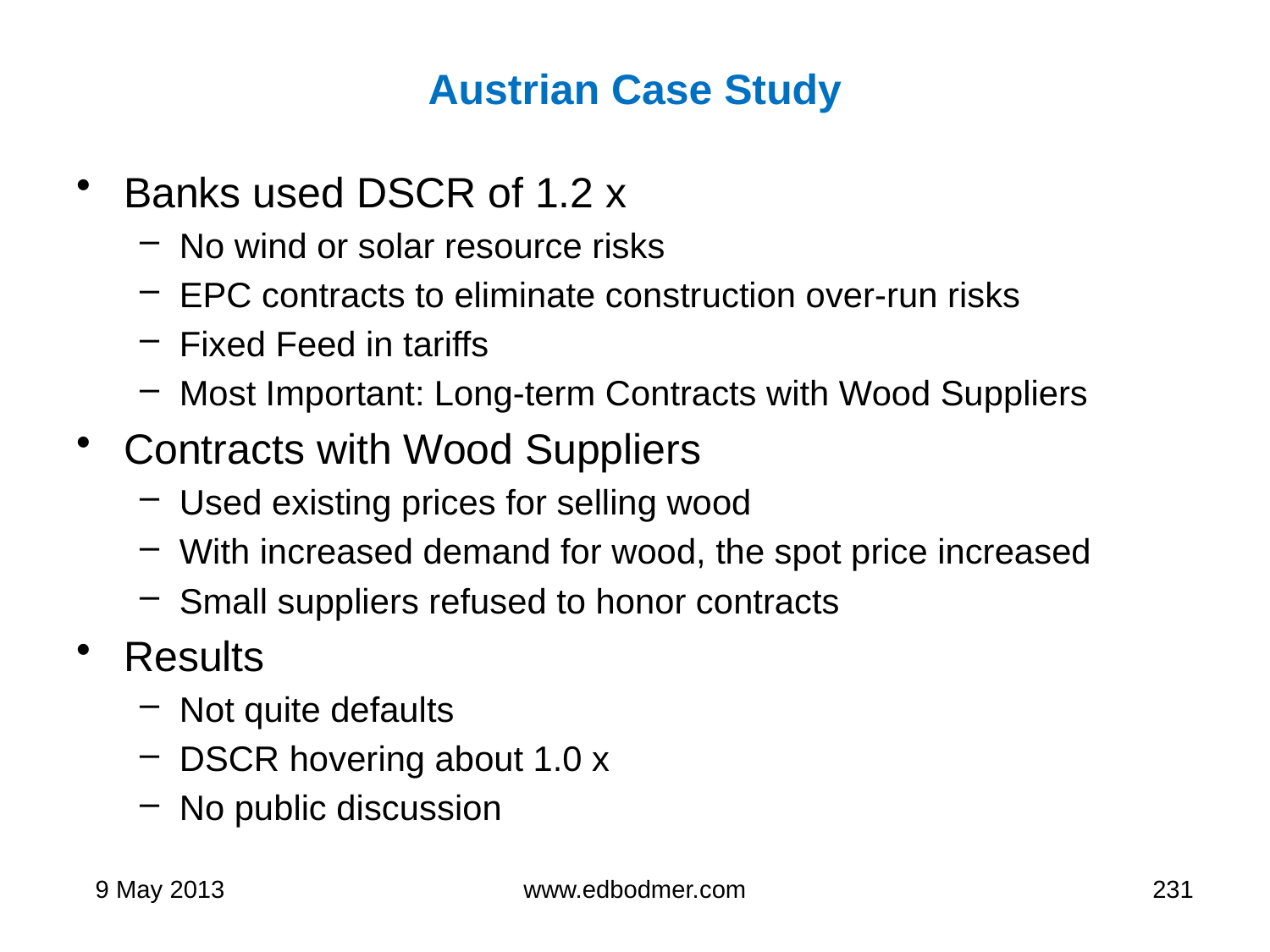

# Austrian Case Study
Banks used DSCR of 1.2 x
No wind or solar resource risks
EPC contracts to eliminate construction over-run risks
Fixed Feed in tariffs
Most Important: Long-term Contracts with Wood Suppliers
Contracts with Wood Suppliers
Used existing prices for selling wood
With increased demand for wood, the spot price increased
Small suppliers refused to honor contracts
Results
Not quite defaults
DSCR hovering about 1.0 x
No public discussion
9 May 2013
www.edbodmer.com
231